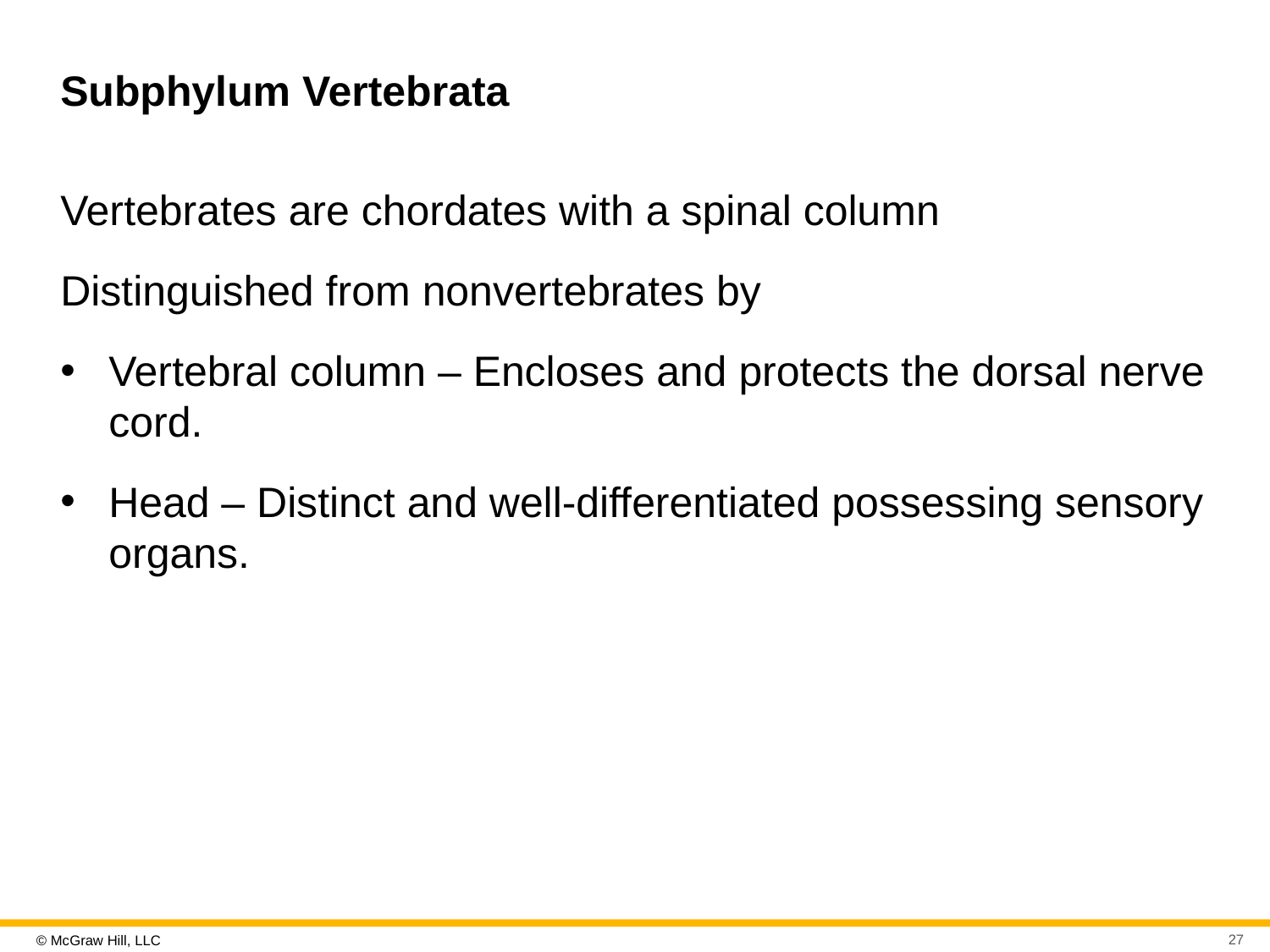

# Subphylum Vertebrata
Vertebrates are chordates with a spinal column
Distinguished from nonvertebrates by
Vertebral column – Encloses and protects the dorsal nerve cord.
Head – Distinct and well-differentiated possessing sensory organs.
27